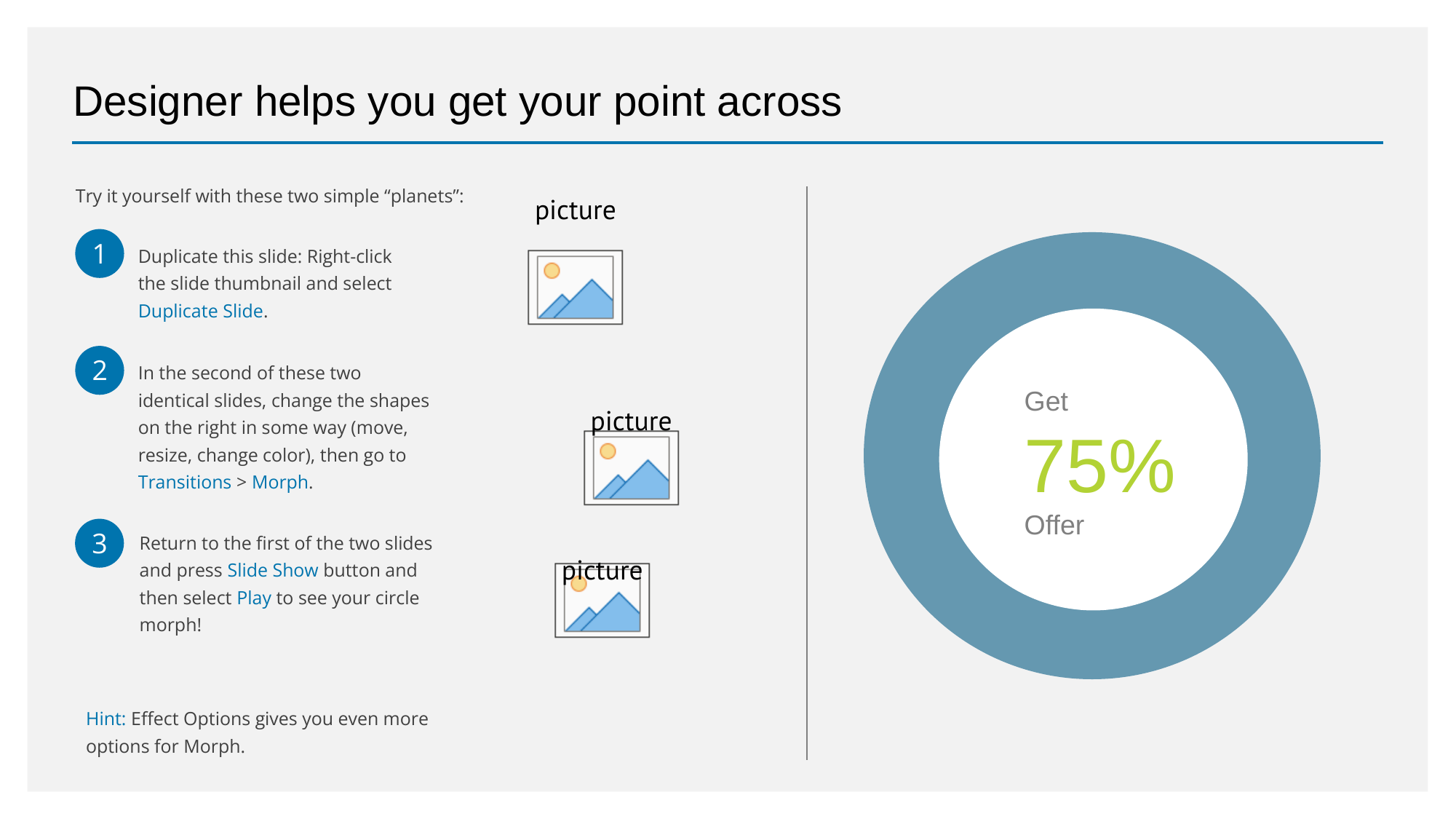

# Designer helps you get your point across
Try it yourself with these two simple “planets”:

1

Duplicate this slide: Right-click the slide thumbnail and select Duplicate Slide.

2
In the second of these two identical slides, change the shapes on the right in some way (move, resize, change color), then go to Transitions > Morph.
Get
75% Offer

3
Return to the first of the two slides and press Slide Show button and then select Play to see your circle morph!

Hint: Effect Options gives you even more options for Morph.